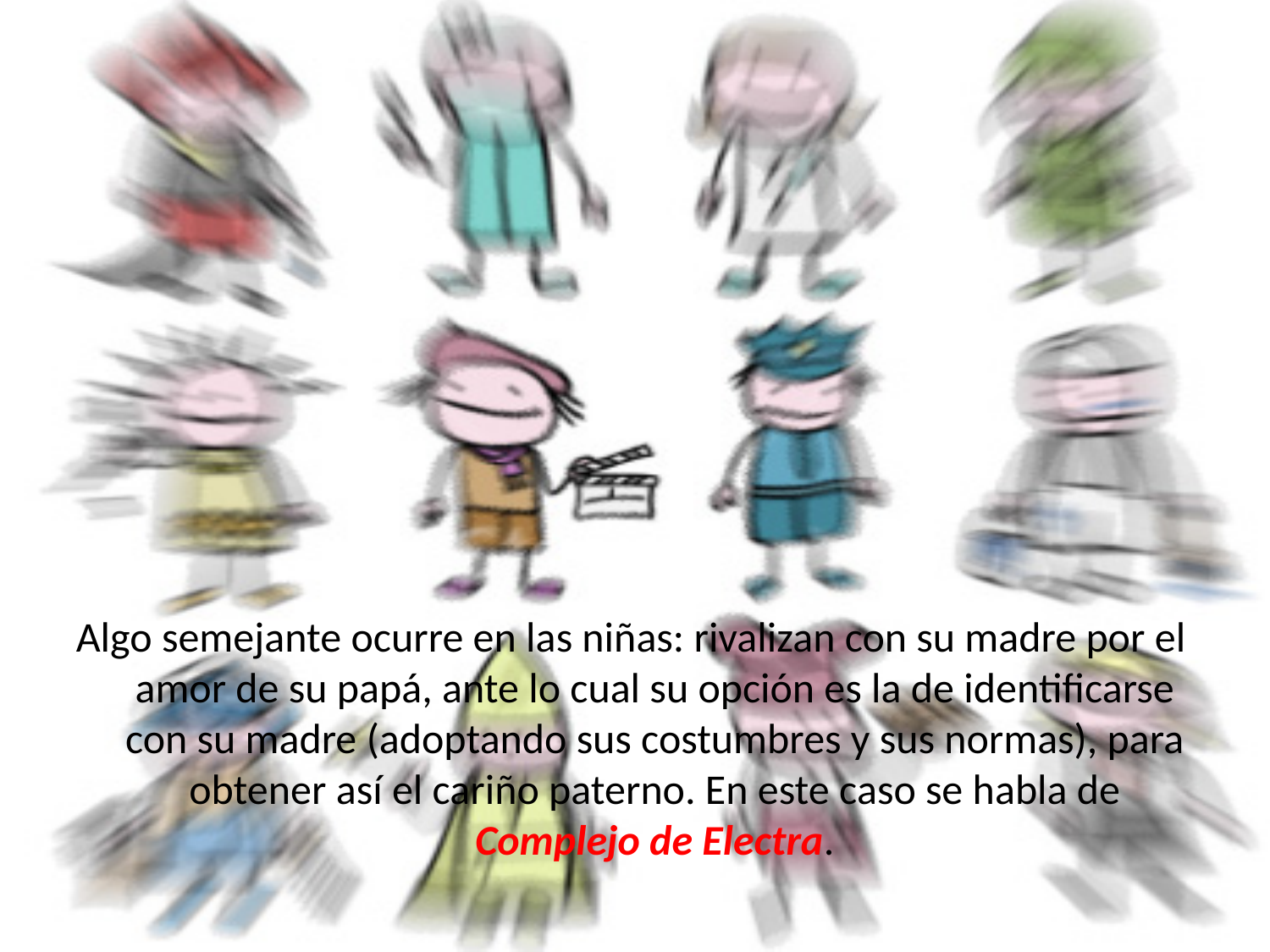

Algo semejante ocurre en las niñas: rivalizan con su madre por el amor de su papá, ante lo cual su opción es la de identificarse con su madre (adoptando sus costumbres y sus normas), para obtener así el cariño paterno. En este caso se habla de Complejo de Electra.